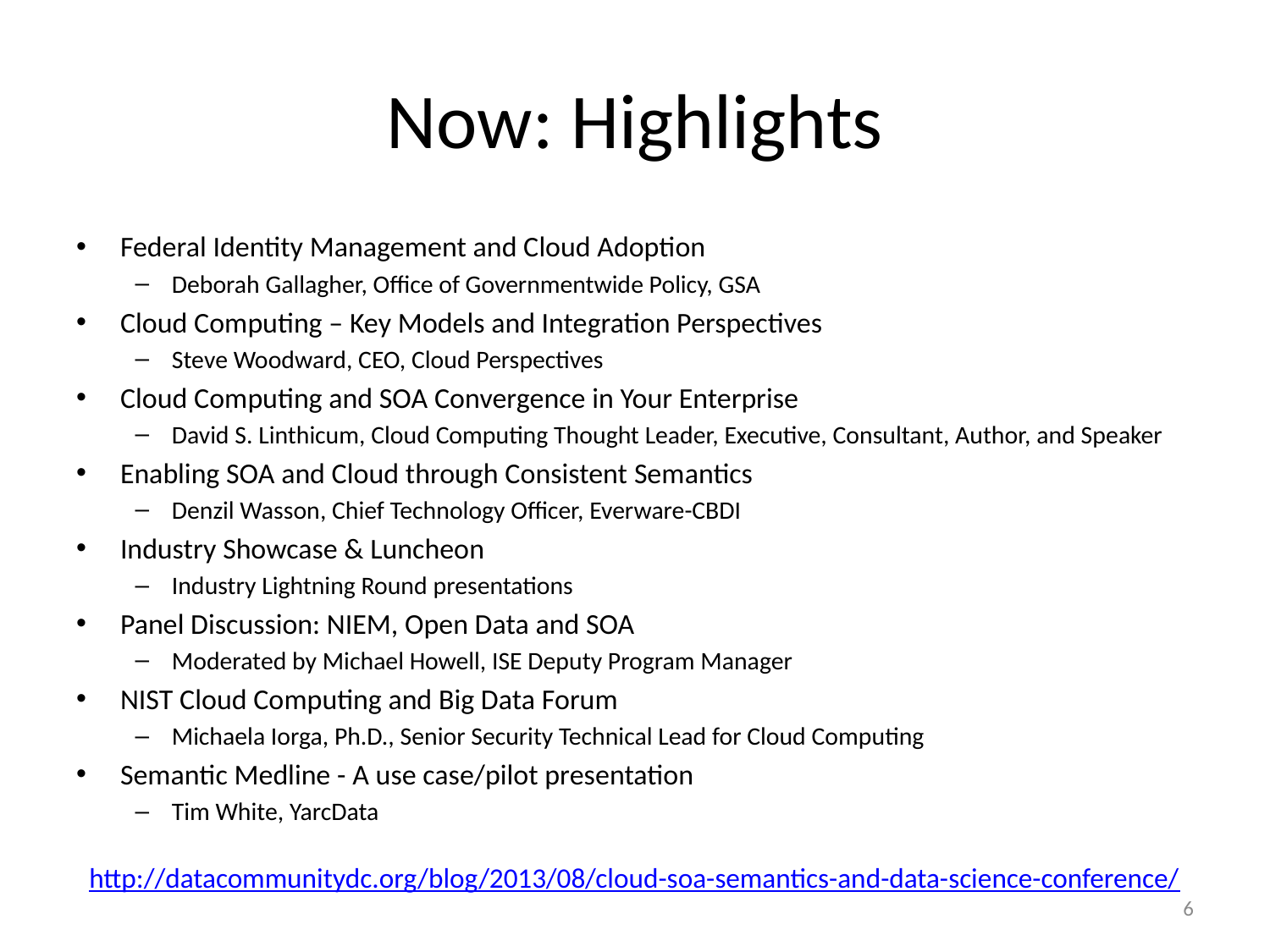

# Now: Highlights
Federal Identity Management and Cloud Adoption
Deborah Gallagher, Office of Governmentwide Policy, GSA
Cloud Computing – Key Models and Integration Perspectives
Steve Woodward, CEO, Cloud Perspectives
Cloud Computing and SOA Convergence in Your Enterprise
David S. Linthicum, Cloud Computing Thought Leader, Executive, Consultant, Author, and Speaker
Enabling SOA and Cloud through Consistent Semantics
Denzil Wasson, Chief Technology Officer, Everware-CBDI
Industry Showcase & Luncheon
Industry Lightning Round presentations
Panel Discussion: NIEM, Open Data and SOA
Moderated by Michael Howell, ISE Deputy Program Manager
NIST Cloud Computing and Big Data Forum
Michaela Iorga, Ph.D., Senior Security Technical Lead for Cloud Computing
Semantic Medline - A use case/pilot presentation
Tim White, YarcData
http://datacommunitydc.org/blog/2013/08/cloud-soa-semantics-and-data-science-conference/
6